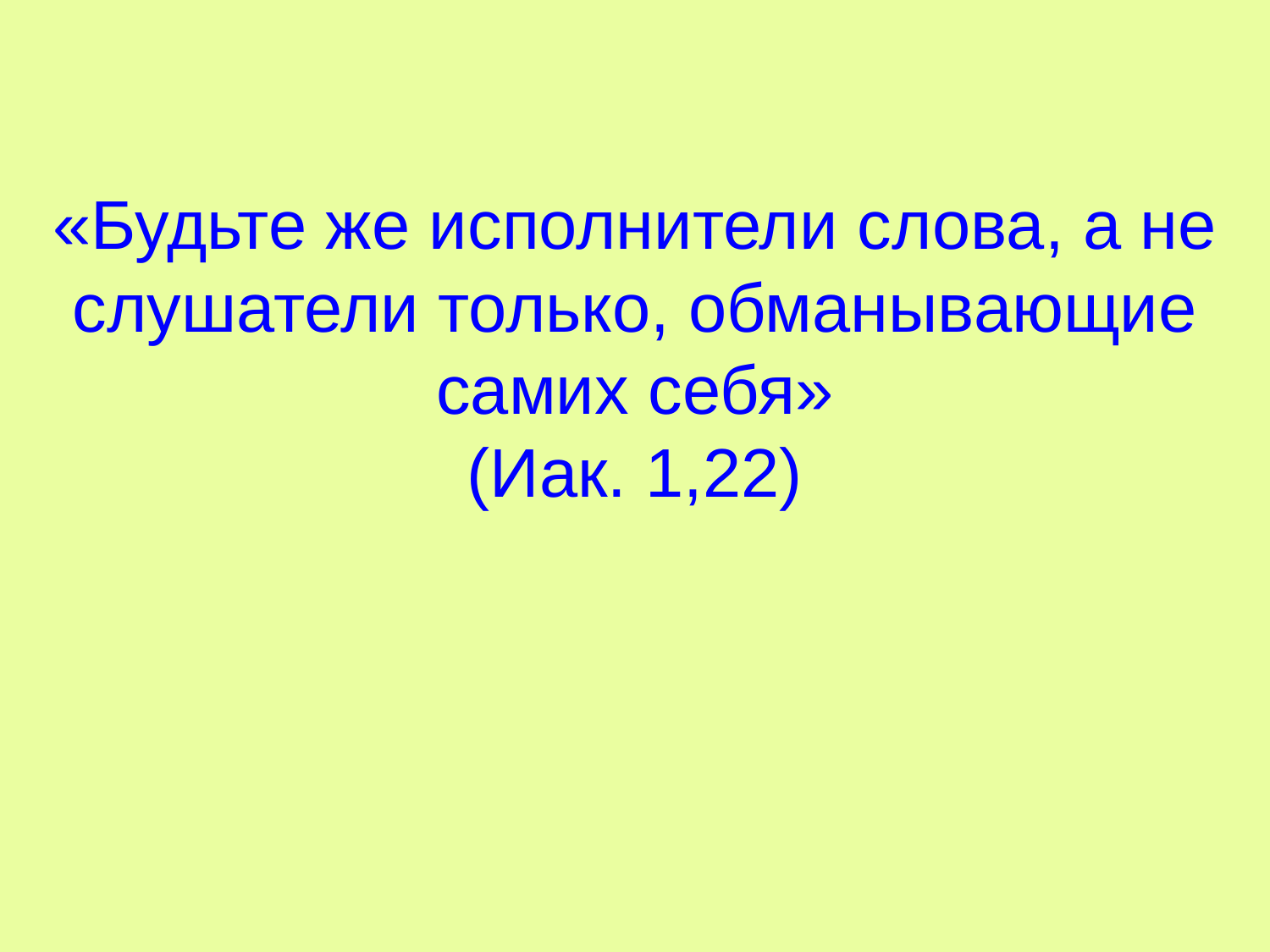

# «Будьте же исполнители слова, а не слушатели только, обманывающие самих себя» (Иак. 1,22)